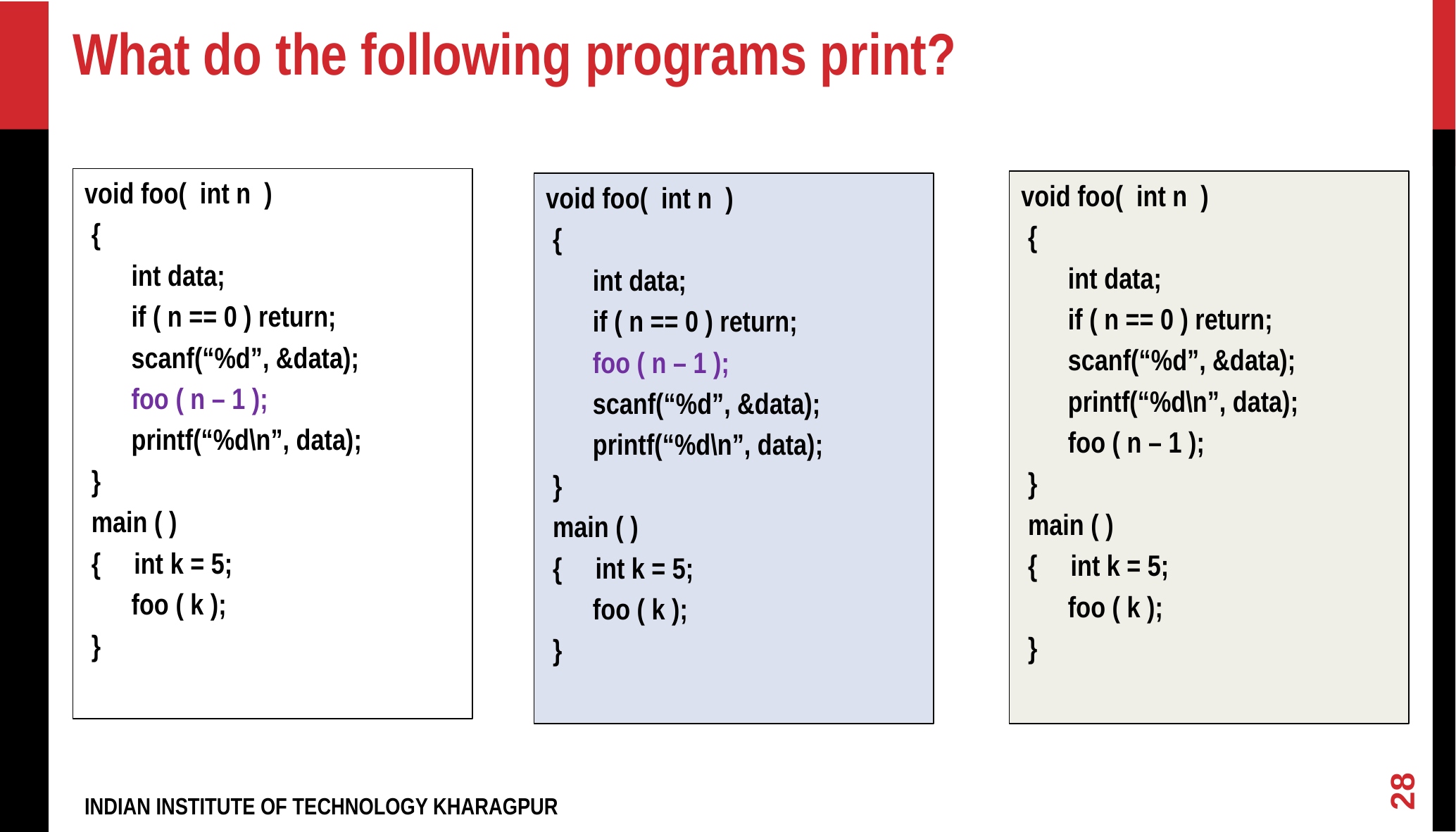

# What do the following programs print?
void foo(  int n  )
 {
       int data;
       if ( n == 0 ) return;
       scanf(“%d”, &data);
       foo ( n – 1 );
       printf(“%d\n”, data);
 }
 main ( )
 {     int k = 5;
       foo ( k );
 }

void foo(  int n  )
 {
       int data;
       if ( n == 0 ) return;
       scanf(“%d”, &data);
       printf(“%d\n”, data);
       foo ( n – 1 );
 }
 main ( )
 {     int k = 5;
       foo ( k );
 }

void foo(  int n  )
 {
       int data;
       if ( n == 0 ) return;
       foo ( n – 1 );
       scanf(“%d”, &data);
       printf(“%d\n”, data);
 }
 main ( )
 {     int k = 5;
       foo ( k );
 }

28
INDIAN INSTITUTE OF TECHNOLOGY KHARAGPUR